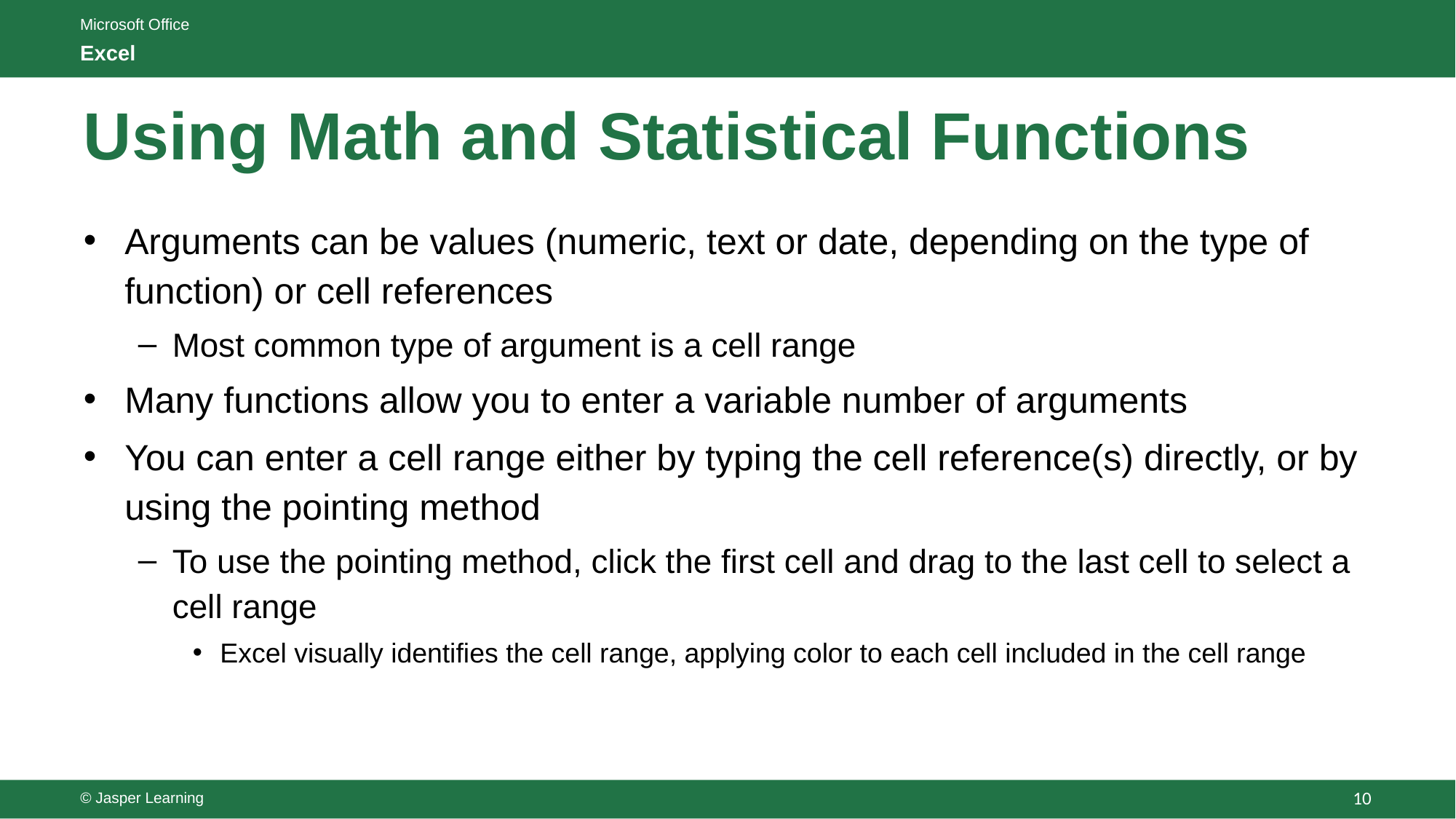

# Using Math and Statistical Functions
Arguments can be values (numeric, text or date, depending on the type of function) or cell references
Most common type of argument is a cell range
Many functions allow you to enter a variable number of arguments
You can enter a cell range either by typing the cell reference(s) directly, or by using the pointing method
To use the pointing method, click the first cell and drag to the last cell to select a cell range
Excel visually identifies the cell range, applying color to each cell included in the cell range

© Jasper Learning
10